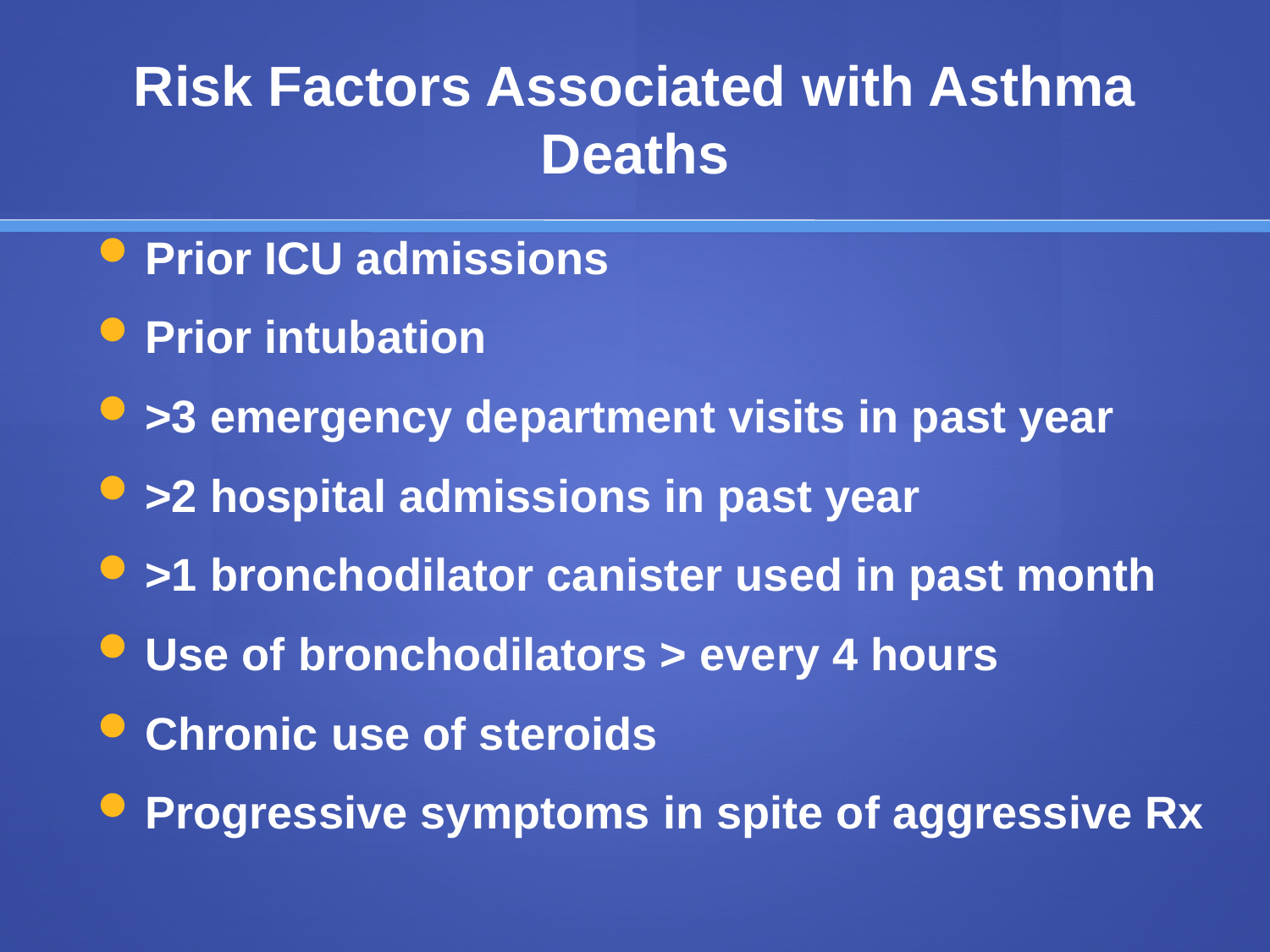

# Risk Factors Associated with Asthma Deaths
Prior ICU admissions
Prior intubation
>3 emergency department visits in past year
>2 hospital admissions in past year
>1 bronchodilator canister used in past month
Use of bronchodilators > every 4 hours
Chronic use of steroids
Progressive symptoms in spite of aggressive Rx